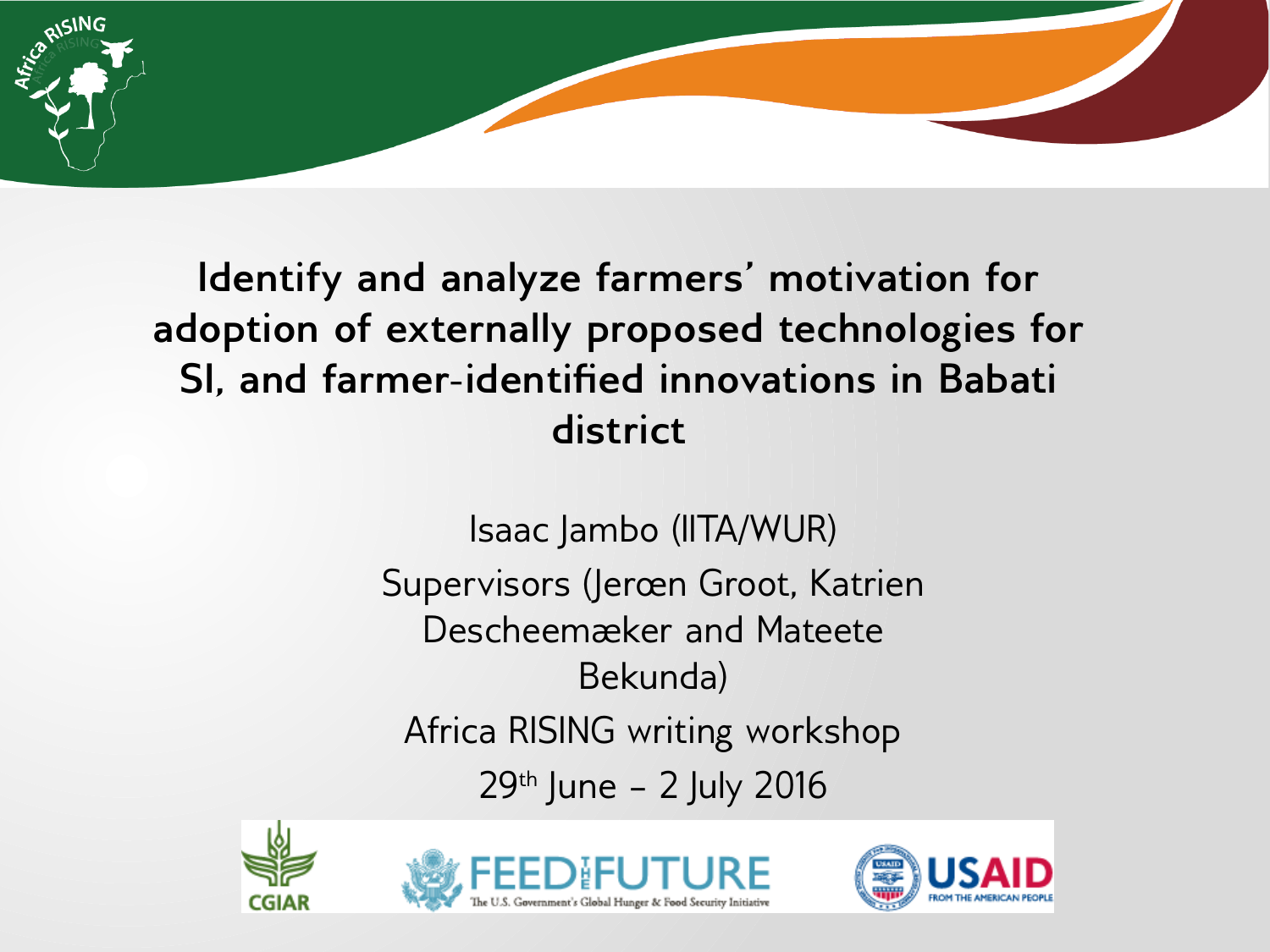

Identify and analyze farmers’ motivation for adoption of externally proposed technologies for SI, and farmer-identified innovations in Babati district

Isaac Jambo (IITA/WUR)
Supervisors (Jeroen Groot, Katrien Descheemaeker and Mateete Bekunda)
Africa RISING writing workshop
29th June – 2 July 2016